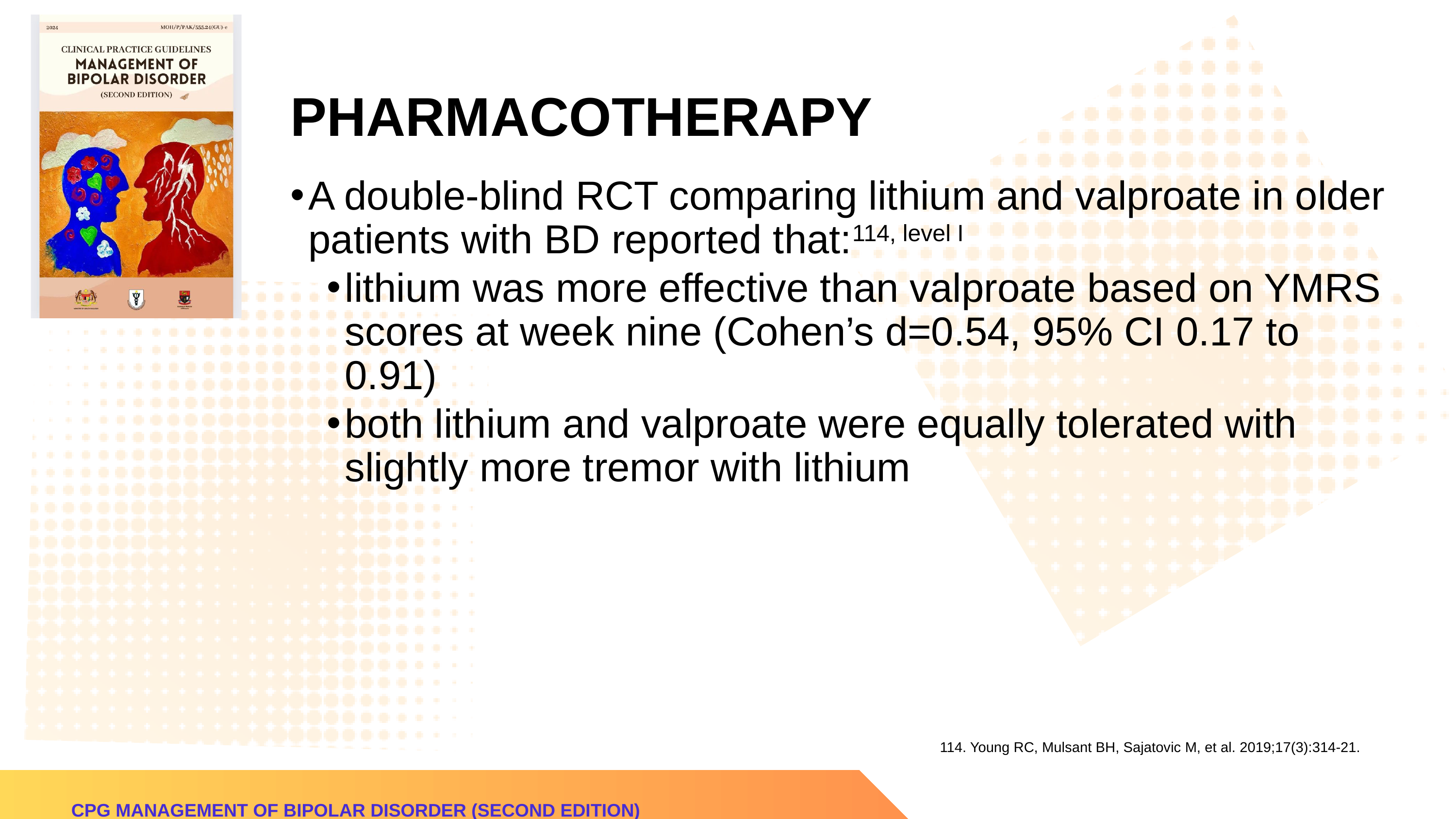

PHARMACOTHERAPY

A double-blind RCT comparing lithium and valproate in older patients with BD reported that:114, level I
lithium was more effective than valproate based on YMRS scores at week nine (Cohen’s d=0.54, 95% CI 0.17 to 0.91)
both lithium and valproate were equally tolerated with slightly more tremor with lithium

114. Young RC, Mulsant BH, Sajatovic M, et al. 2019;17(3):314-21.

CPG MANAGEMENT OF BIPOLAR DISORDER (SECOND EDITION)